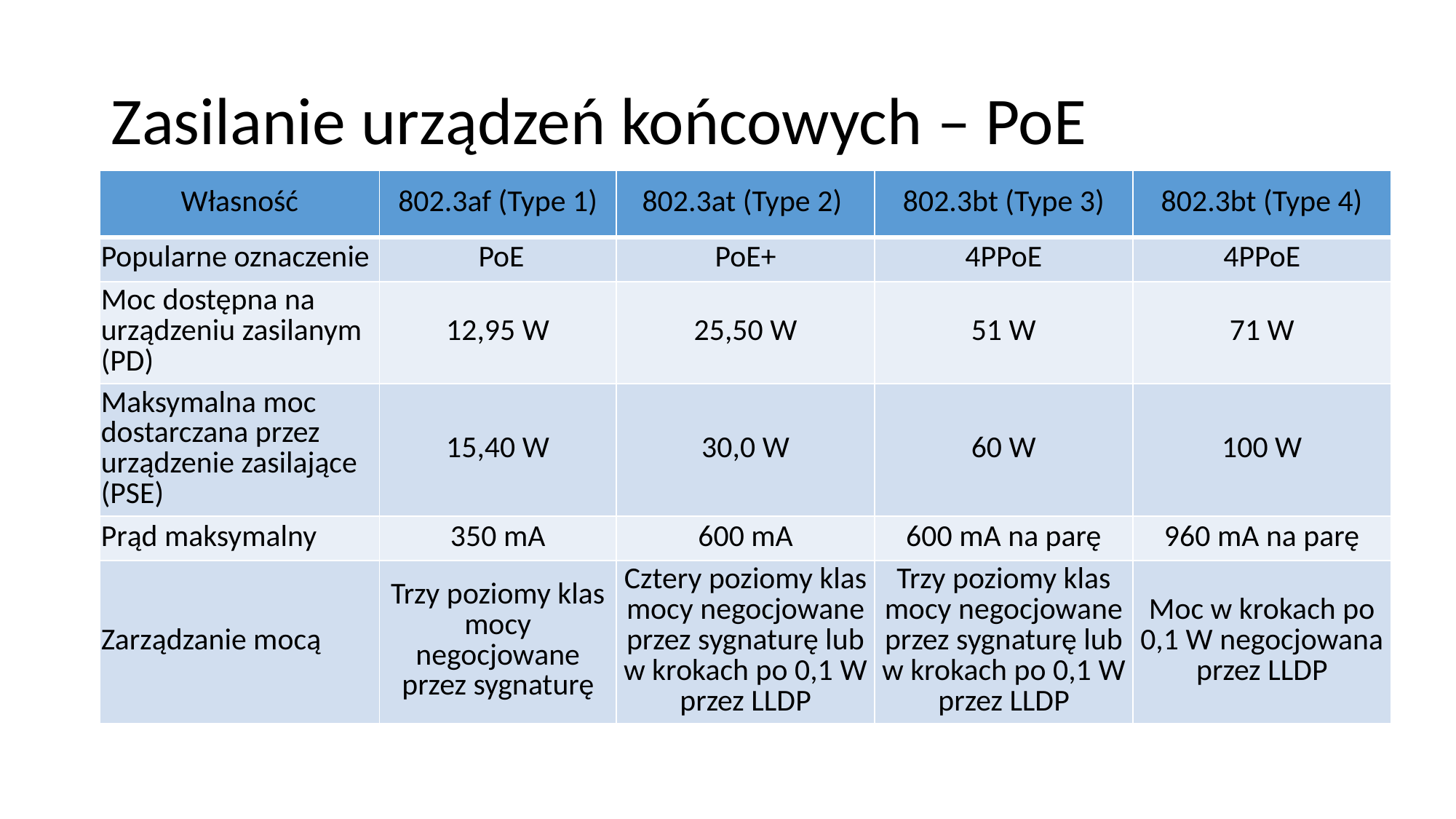

# Zasilanie urządzeń końcowych – PoE
| Własność | 802.3af (Type 1) | 802.3at (Type 2) | 802.3bt (Type 3) | 802.3bt (Type 4) |
| --- | --- | --- | --- | --- |
| Popularne oznaczenie | PoE | PoE+ | 4PPoE | 4PPoE |
| Moc dostępna na urządzeniu zasilanym (PD) | 12,95 W | 25,50 W | 51 W | 71 W |
| Maksymalna moc dostarczana przez urządzenie zasilające (PSE) | 15,40 W | 30,0 W | 60 W | 100 W |
| Prąd maksymalny | 350 mA | 600 mA | 600 mA na parę | 960 mA na parę |
| Zarządzanie mocą | Trzy poziomy klas mocy negocjowane przez sygnaturę | Cztery poziomy klas mocy negocjowane przez sygnaturę lub w krokach po 0,1 W przez LLDP | Trzy poziomy klas mocy negocjowane przez sygnaturę lub w krokach po 0,1 W przez LLDP | Moc w krokach po 0,1 W negocjowana przez LLDP |